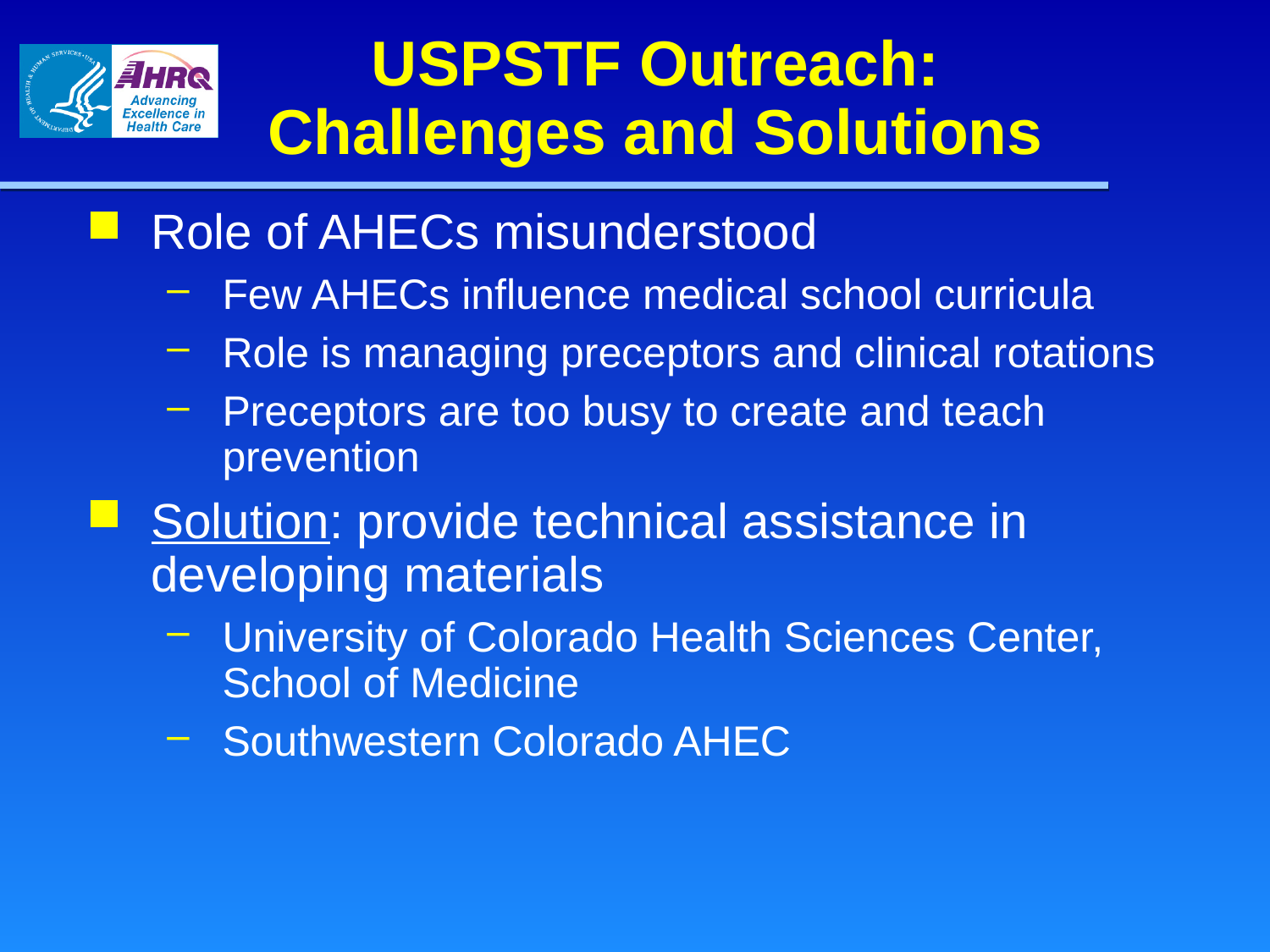

# USPSTF Outreach: Challenges and Solutions
Role of AHECs misunderstood
Few AHECs influence medical school curricula
Role is managing preceptors and clinical rotations
Preceptors are too busy to create and teach prevention
Solution: provide technical assistance in developing materials
University of Colorado Health Sciences Center, School of Medicine
Southwestern Colorado AHEC